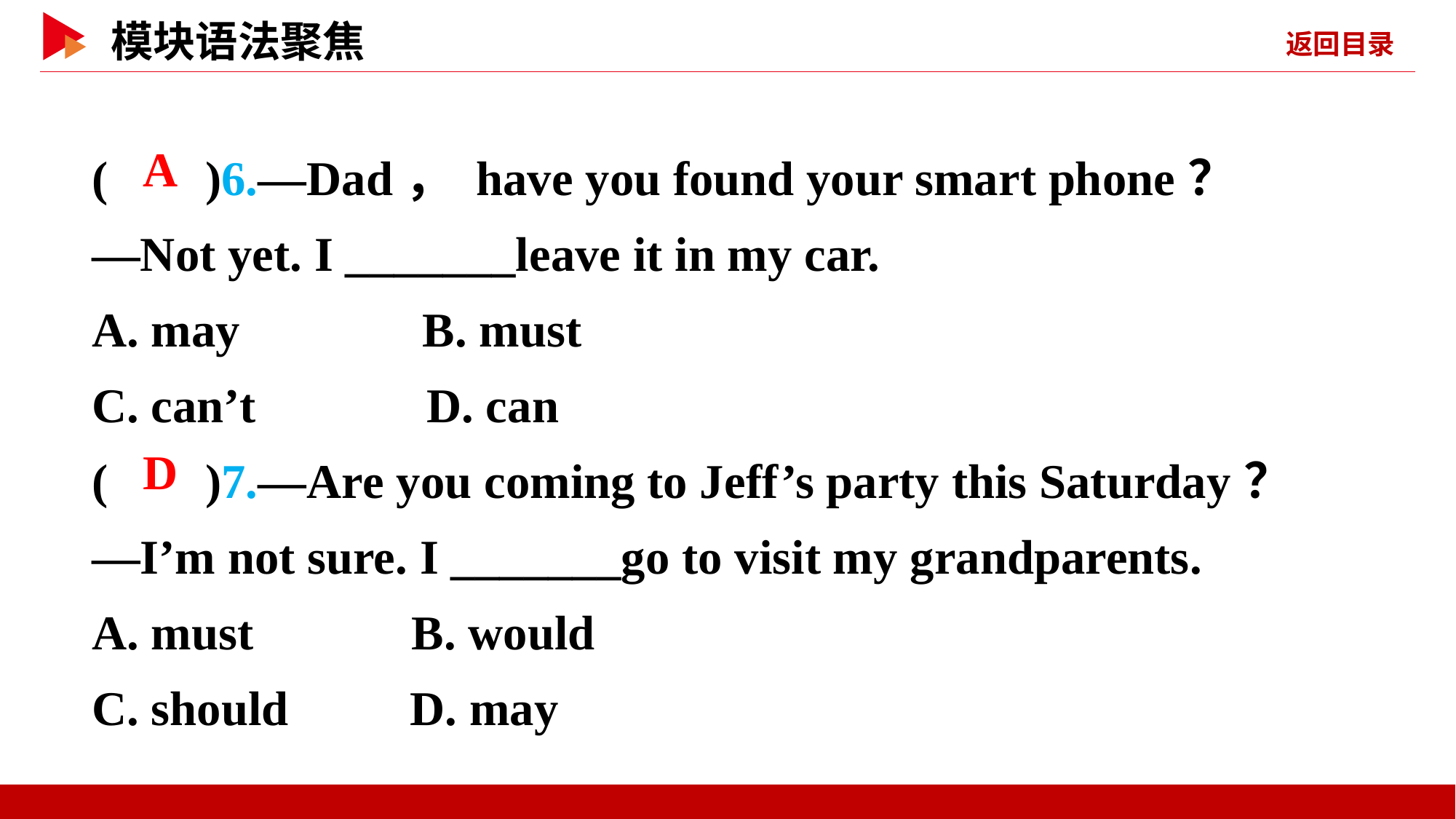

(        )6.—Dad， have you found your smart phone？
—Not yet. I _______leave it in my car.
A. may               B. must
C. can’t              D. can
(        )7.—Are you coming to Jeff’s party this Saturday？
—I’m not sure. I _______go to visit my grandparents.
A. must             B. would
C. should          D. may
   A
   D